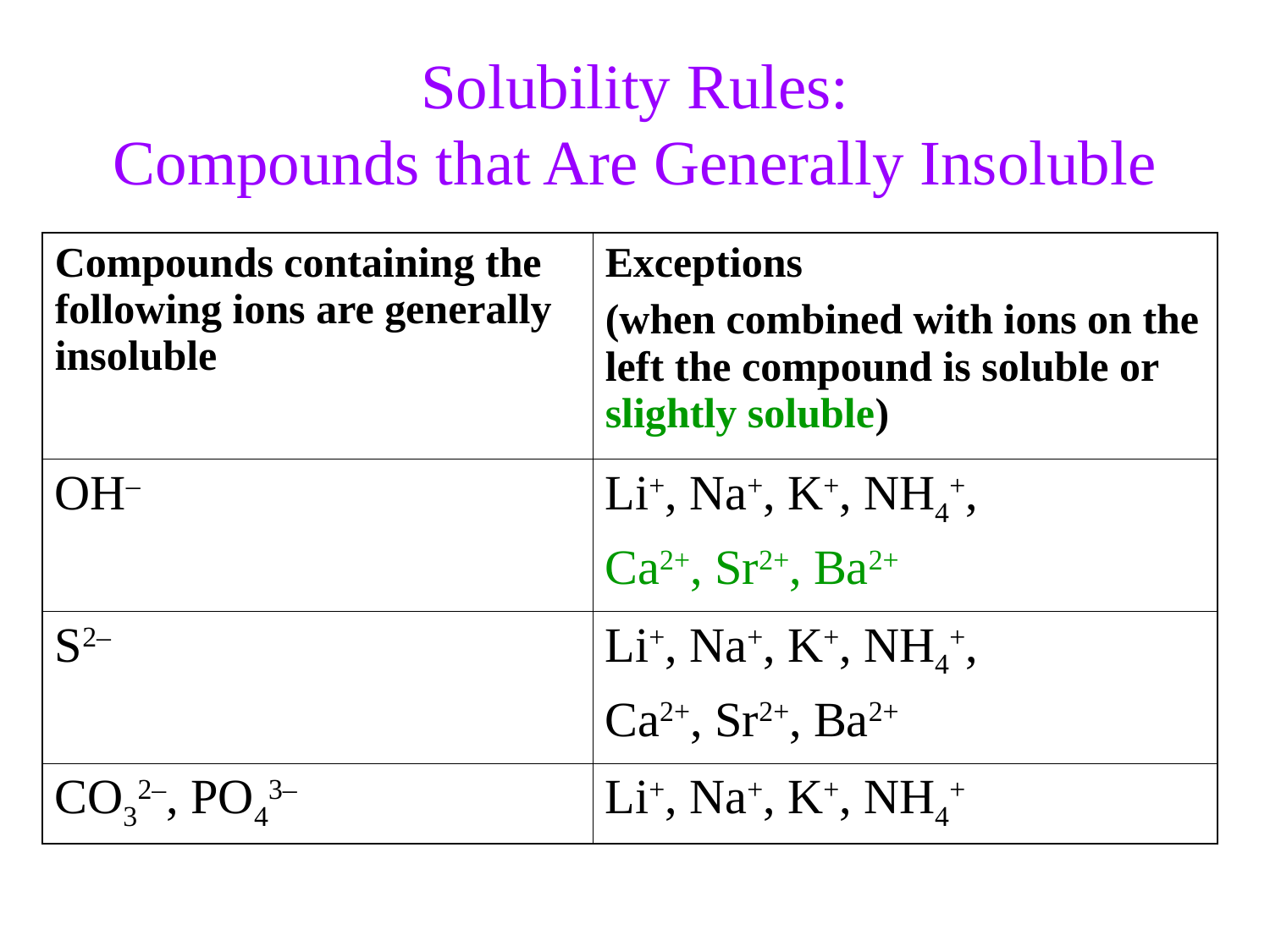

Solubility Rules:
Compounds that Are Generally Insoluble
| Compounds containing the following ions are generally insoluble | Exceptions (when combined with ions on the left the compound is soluble or slightly soluble) |
| --- | --- |
| OH– | Li+, Na+, K+, NH4+, Ca2+, Sr2+, Ba2+ |
| S2– | Li+, Na+, K+, NH4+, Ca2+, Sr2+, Ba2+ |
| CO32–, PO43– | Li+, Na+, K+, NH4+ |